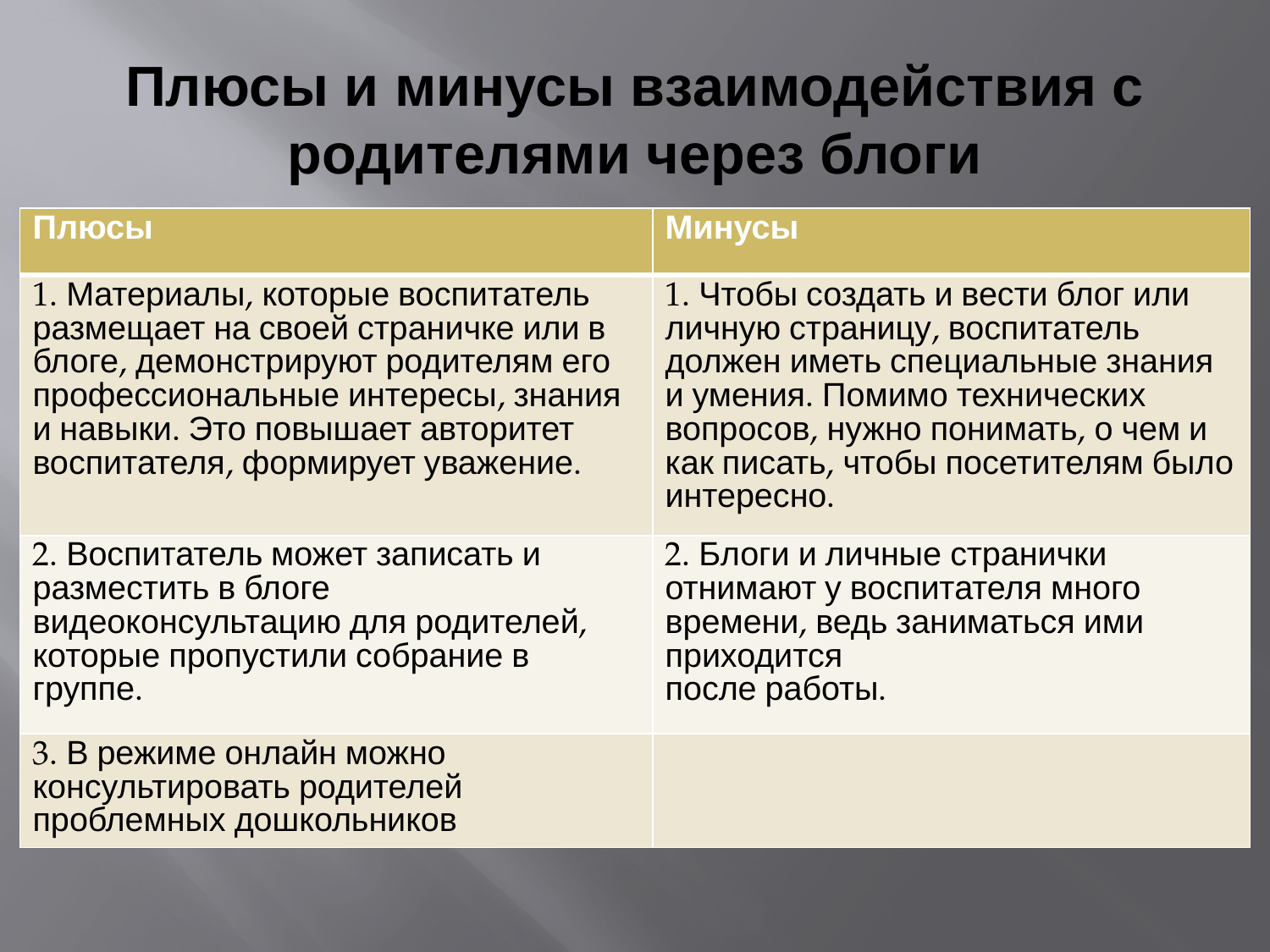

# Плюсы и минусы взаимодействия с родителями через блоги
| Плюсы | Минусы |
| --- | --- |
| 1. Материалы, которые воспитатель размещает на своей страничке или в блоге, демонстрируют родителям его профессиональные интересы, знания и навыки. Это повышает авторитет воспитателя, формирует уважение. | 1. Чтобы создать и вести блог или личную страницу, воспитатель должен иметь специальные знания и умения. Помимо технических вопросов, нужно понимать, о чем и как писать, чтобы посетителям было интересно. |
| 2. Воспитатель может записать и разместить в блоге видеоконсультацию для родителей, которые пропустили собрание в группе. | 2. Блоги и личные странички отнимают у воспитателя много времени, ведь заниматься ими приходится после работы. |
| 3. В режиме онлайн можно консультировать родителей проблемных дошкольников |  |